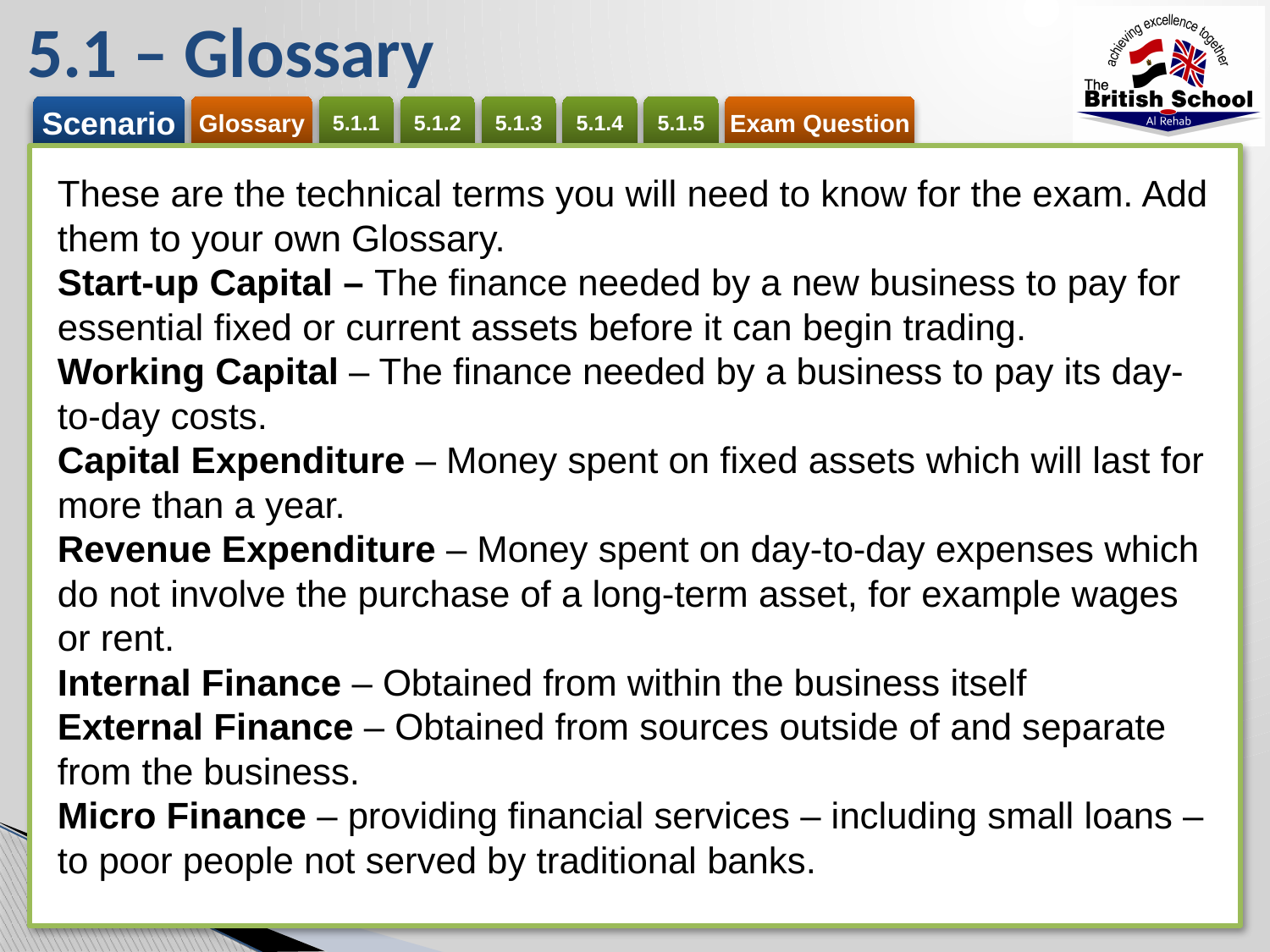

# 5.1 – Glossary
These are the technical terms you will need to know for the exam. Add them to your own Glossary.
Start-up Capital – The finance needed by a new business to pay for essential fixed or current assets before it can begin trading.
Working Capital – The finance needed by a business to pay its day-to-day costs.
Capital Expenditure – Money spent on fixed assets which will last for more than a year.
Revenue Expenditure – Money spent on day-to-day expenses which do not involve the purchase of a long-term asset, for example wages or rent.
Internal Finance – Obtained from within the business itself
External Finance – Obtained from sources outside of and separate from the business.
Micro Finance – providing financial services – including small loans – to poor people not served by traditional banks.